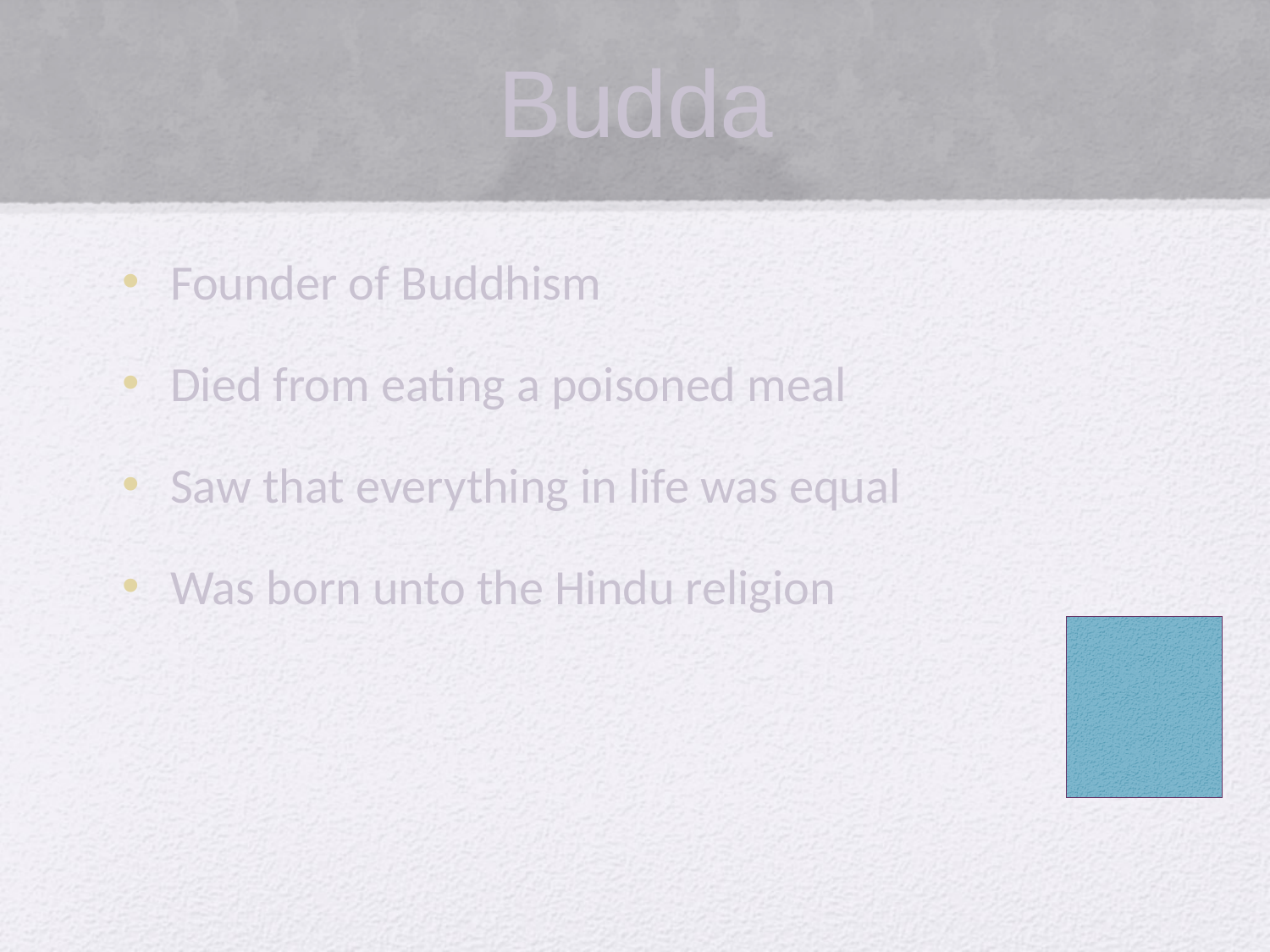

# Budda
Founder of Buddhism
Died from eating a poisoned meal
Saw that everything in life was equal
Was born unto the Hindu religion